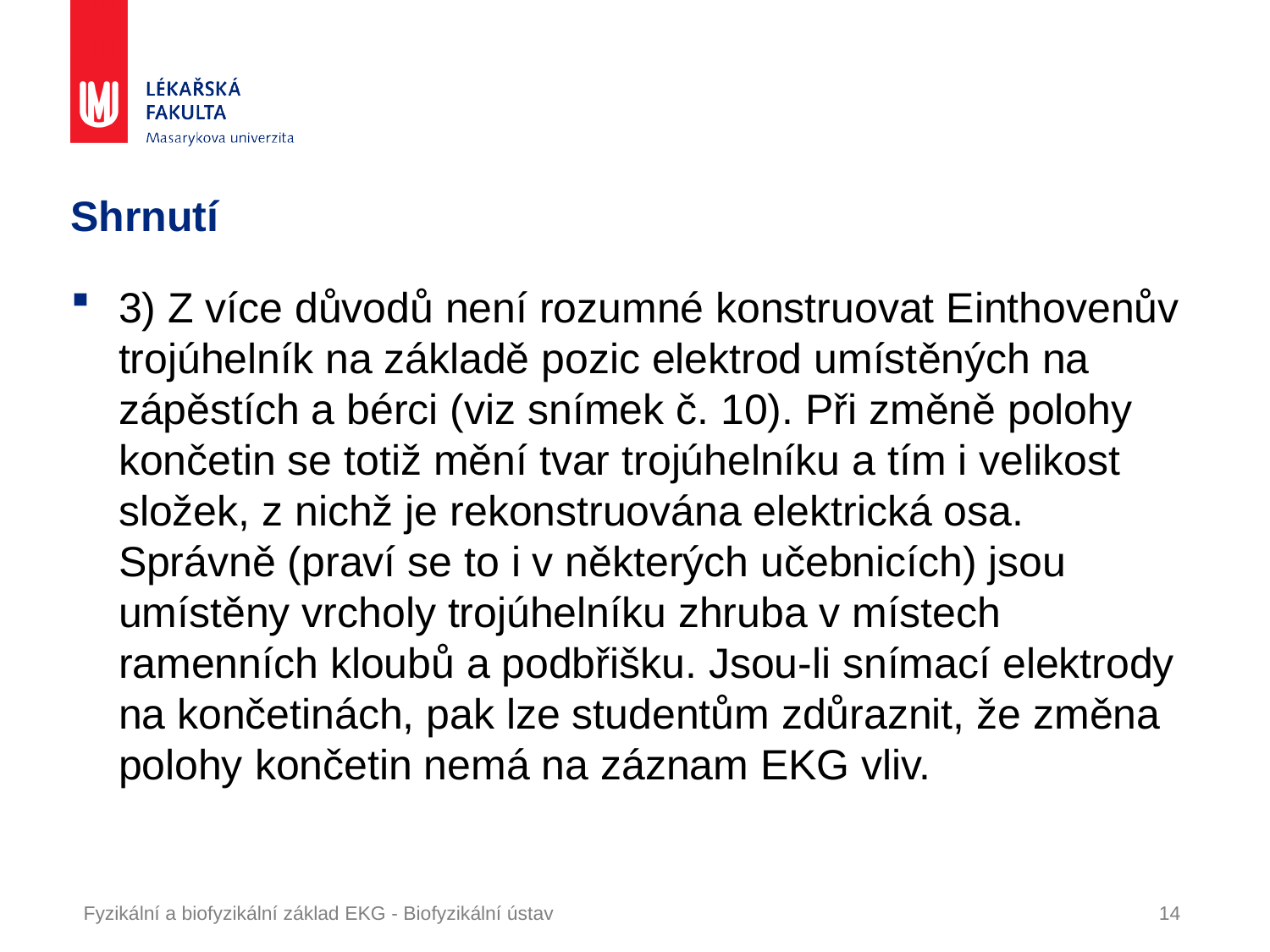

# Shrnutí
3) Z více důvodů není rozumné konstruovat Einthovenův trojúhelník na základě pozic elektrod umístěných na zápěstích a bérci (viz snímek č. 10). Při změně polohy končetin se totiž mění tvar trojúhelníku a tím i velikost složek, z nichž je rekonstruována elektrická osa. Správně (praví se to i v některých učebnicích) jsou umístěny vrcholy trojúhelníku zhruba v místech ramenních kloubů a podbřišku. Jsou-li snímací elektrody na končetinách, pak lze studentům zdůraznit, že změna polohy končetin nemá na záznam EKG vliv.
Fyzikální a biofyzikální základ EKG - Biofyzikální ústav
14